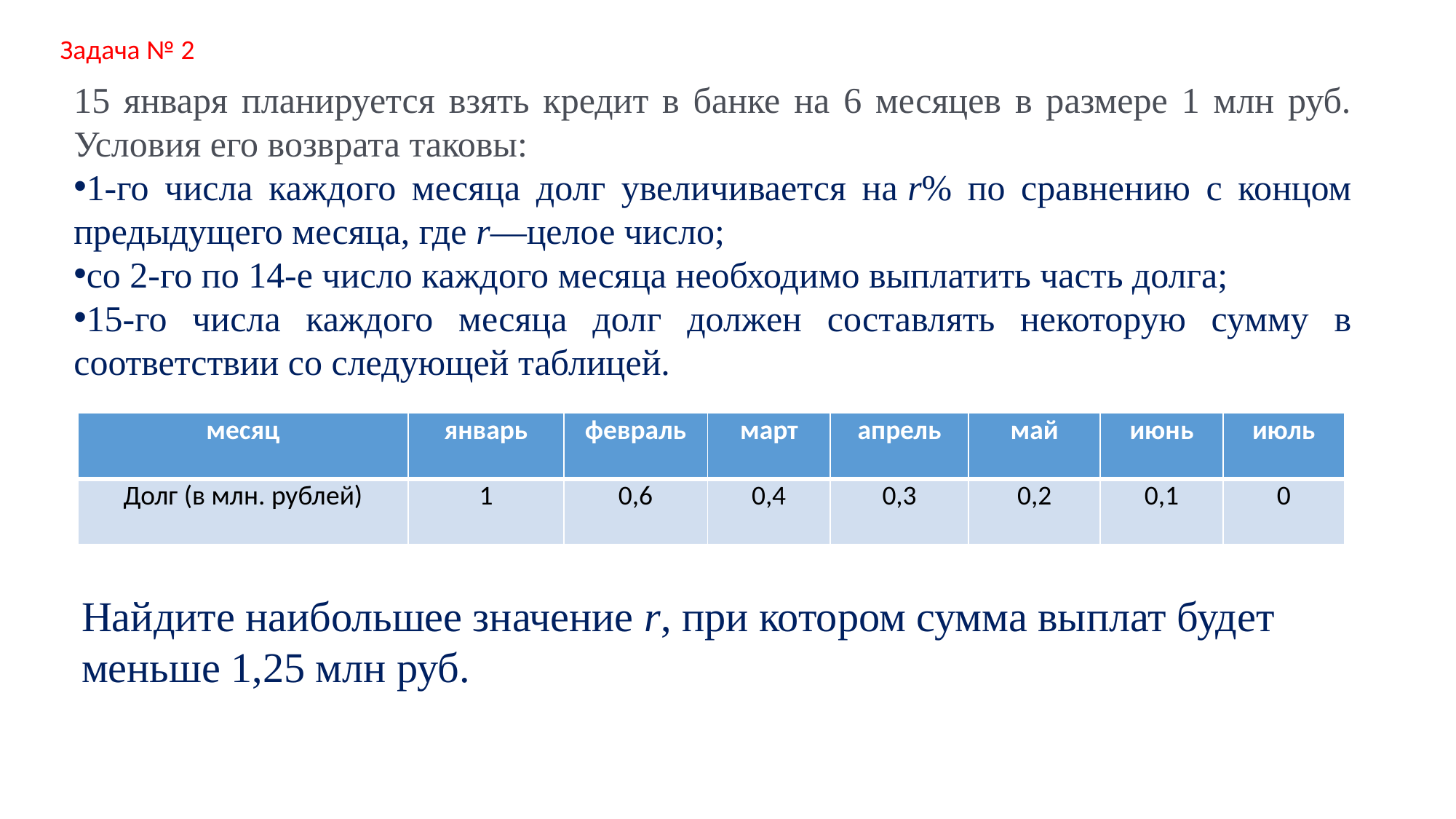

Задача № 2
15 января планируется взять кредит в банке на 6 месяцев в размере 1 млн руб. Условия его возврата таковы:
1-го числа каждого месяца долг увеличивается на r% по сравнению с концом предыдущего месяца, где r—целое число;
со 2-го по 14-е число каждого месяца необходимо выплатить часть долга;
15-го числа каждого месяца долг должен составлять некоторую сумму в соответствии со следующей таблицей.
| месяц | январь | февраль | март | апрель | май | июнь | июль |
| --- | --- | --- | --- | --- | --- | --- | --- |
| Долг (в млн. рублей) | 1 | 0,6 | 0,4 | 0,3 | 0,2 | 0,1 | 0 |
Найдите наибольшее значение r, при котором сумма выплат будет меньше 1,25 млн руб.